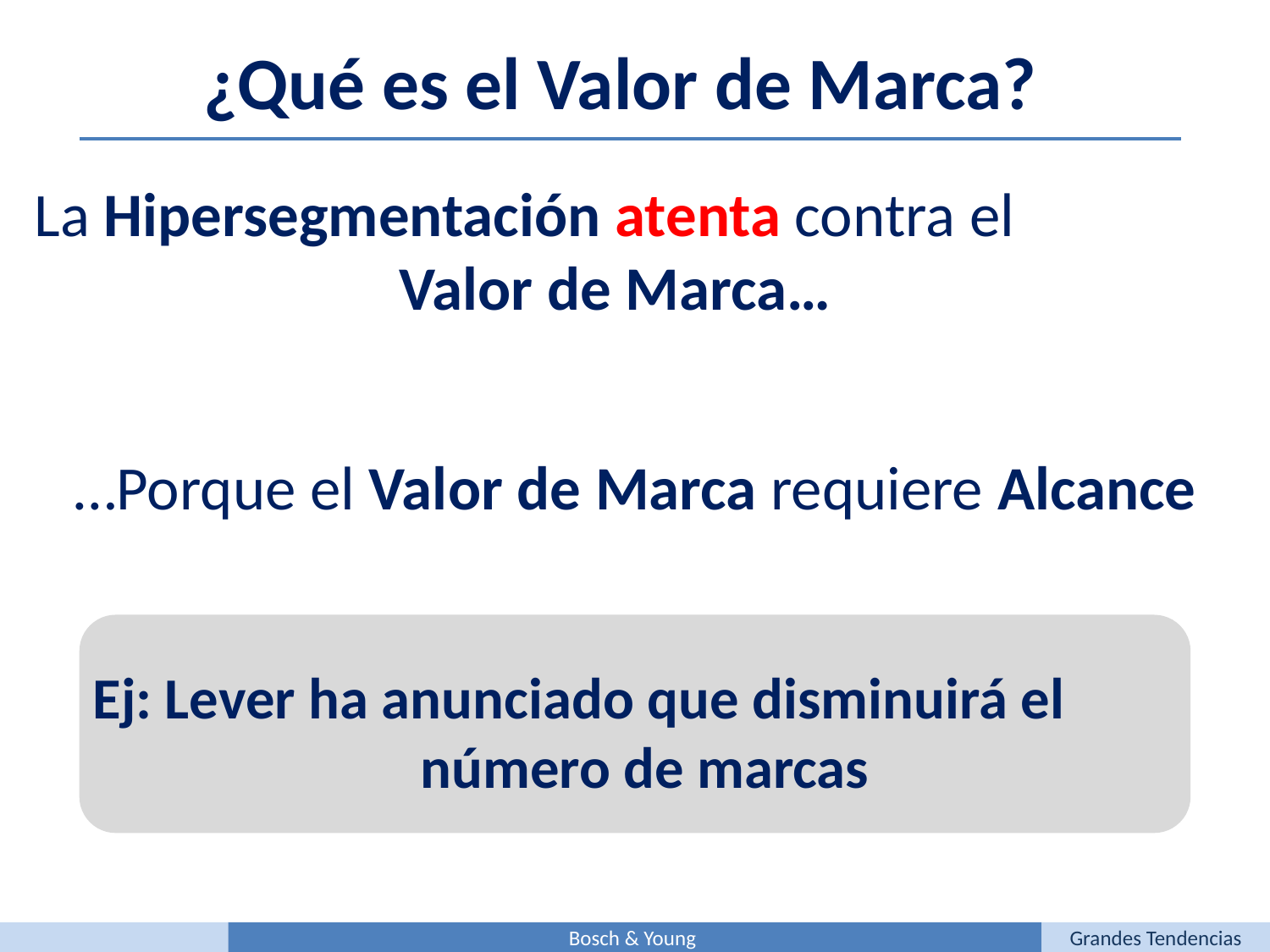

¿Qué es el Valor de Marca?
La Hipersegmentación atenta contra el              Valor de Marca…
…Porque el Valor de Marca requiere Alcance

Ej: Lever ha anunciado que disminuirá el           número de marcas

Bosch & Young
Grandes Tendencias